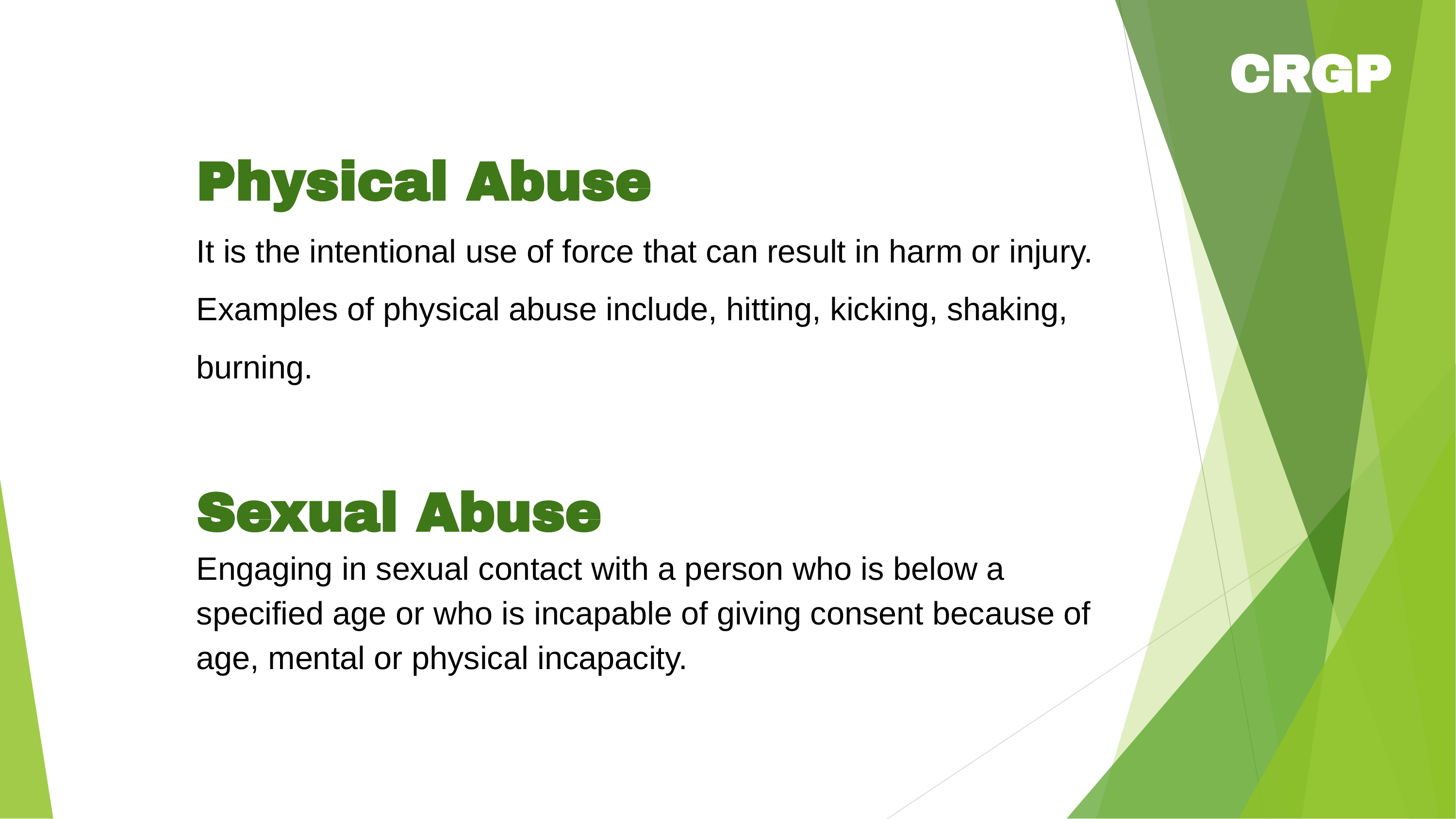

CRGP
Physical Abuse
It is the intentional use of force that can result in harm or injury.
Examples of physical abuse include, hitting, kicking, shaking, burning.

Sexual Abuse
Engaging in sexual contact with a person who is below a specified age or who is incapable of giving consent because of age, mental or physical incapacity.